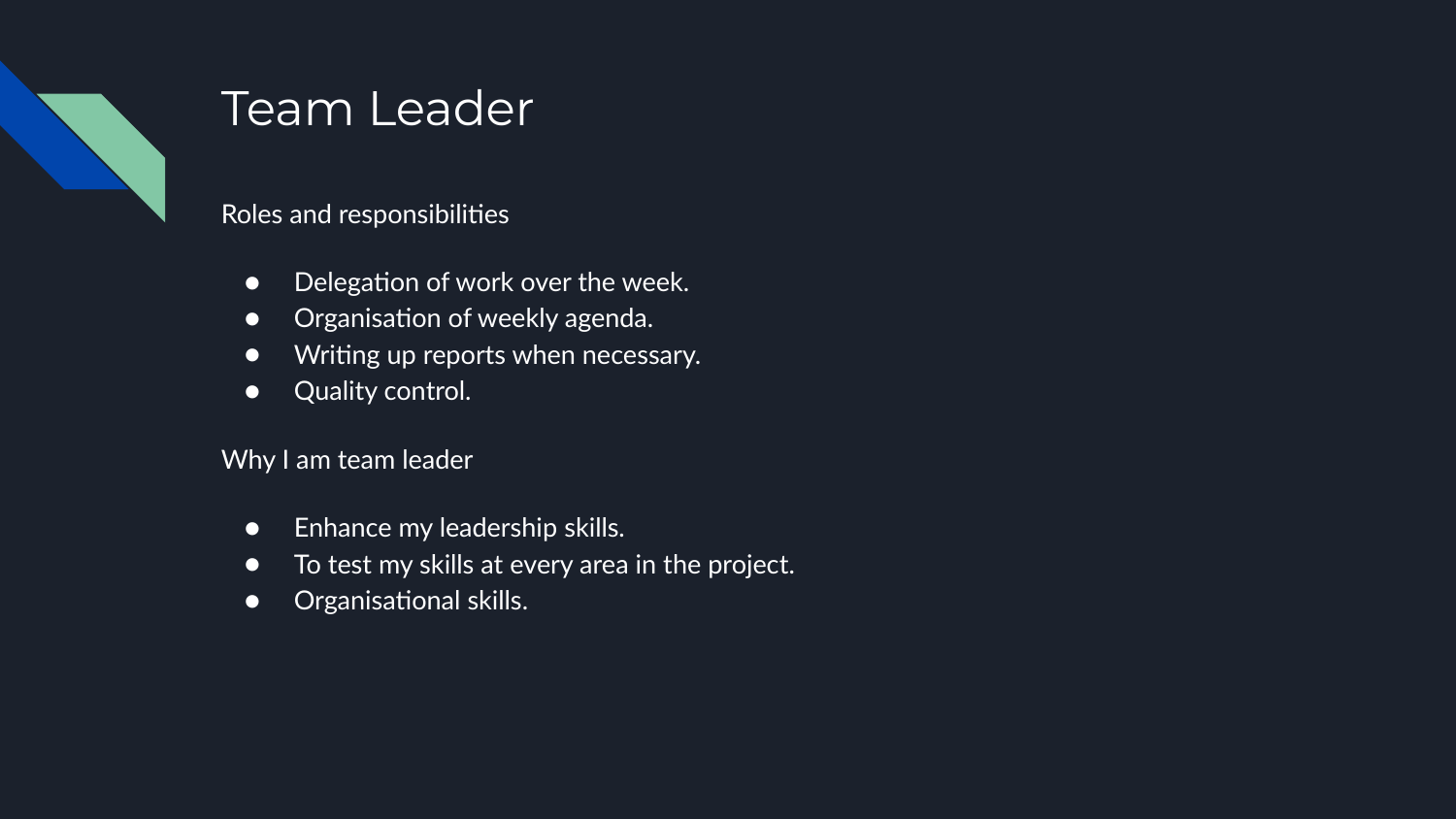

# Team Leader
Roles and responsibilities
Delegation of work over the week.
Organisation of weekly agenda.
Writing up reports when necessary.
Quality control.
Why I am team leader
Enhance my leadership skills.
To test my skills at every area in the project.
Organisational skills.